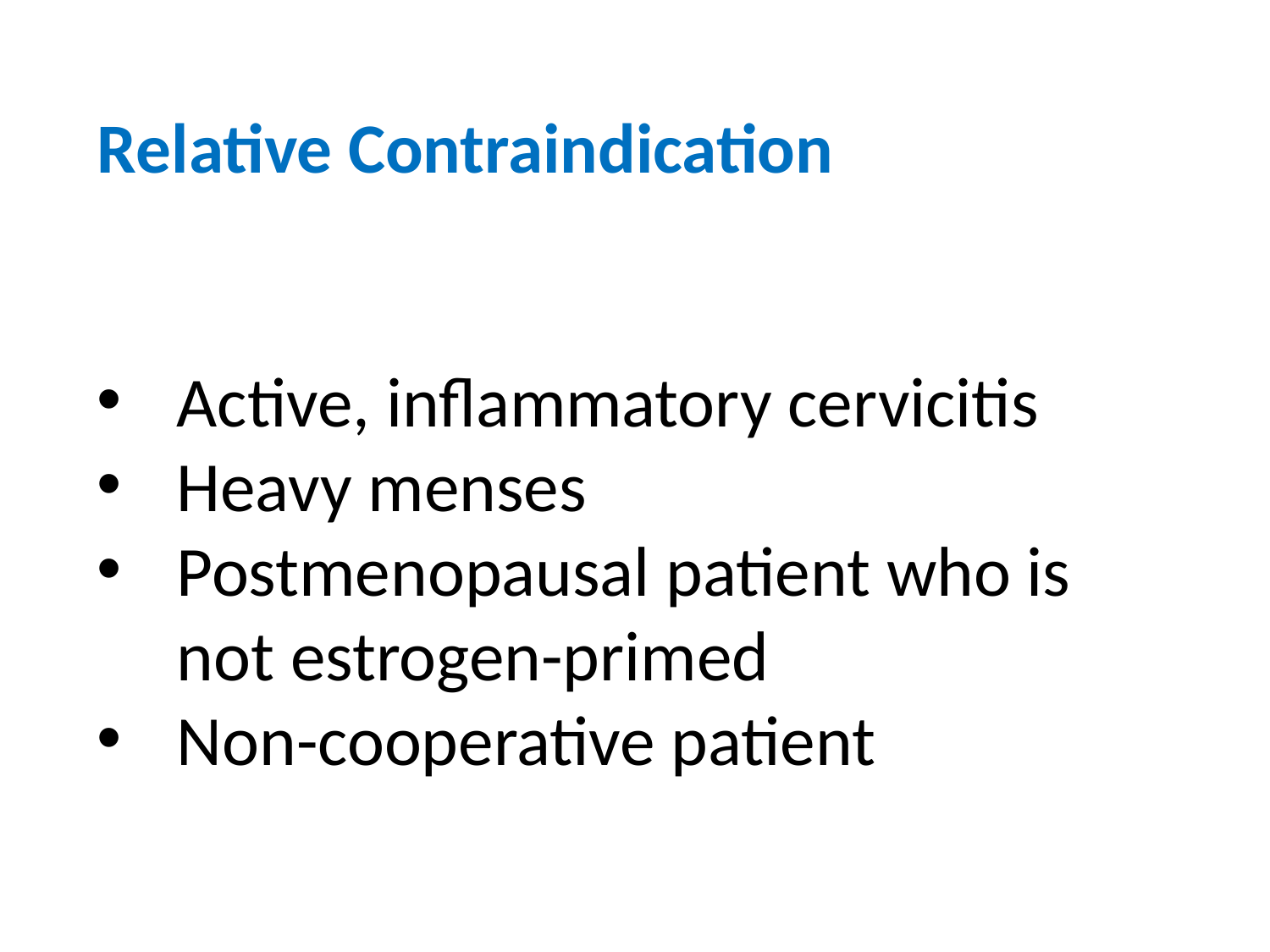

Relative Contraindication

Active, inflammatory cervicitis
Heavy menses
Postmenopausal patient who is not estrogen-primed
Non-cooperative patient